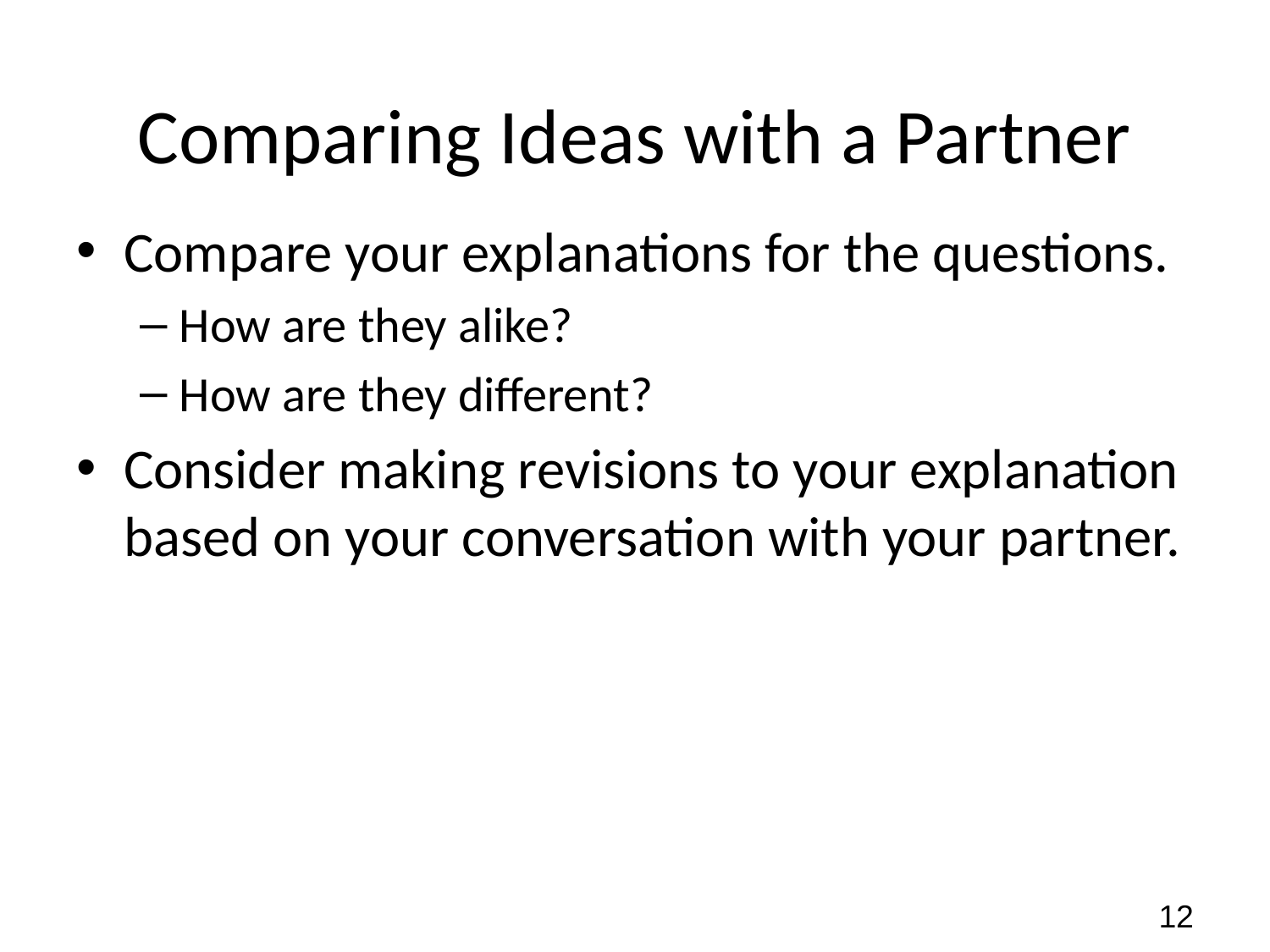

# Comparing Ideas with a Partner
Compare your explanations for the questions.
How are they alike?
How are they different?
Consider making revisions to your explanation based on your conversation with your partner.

12